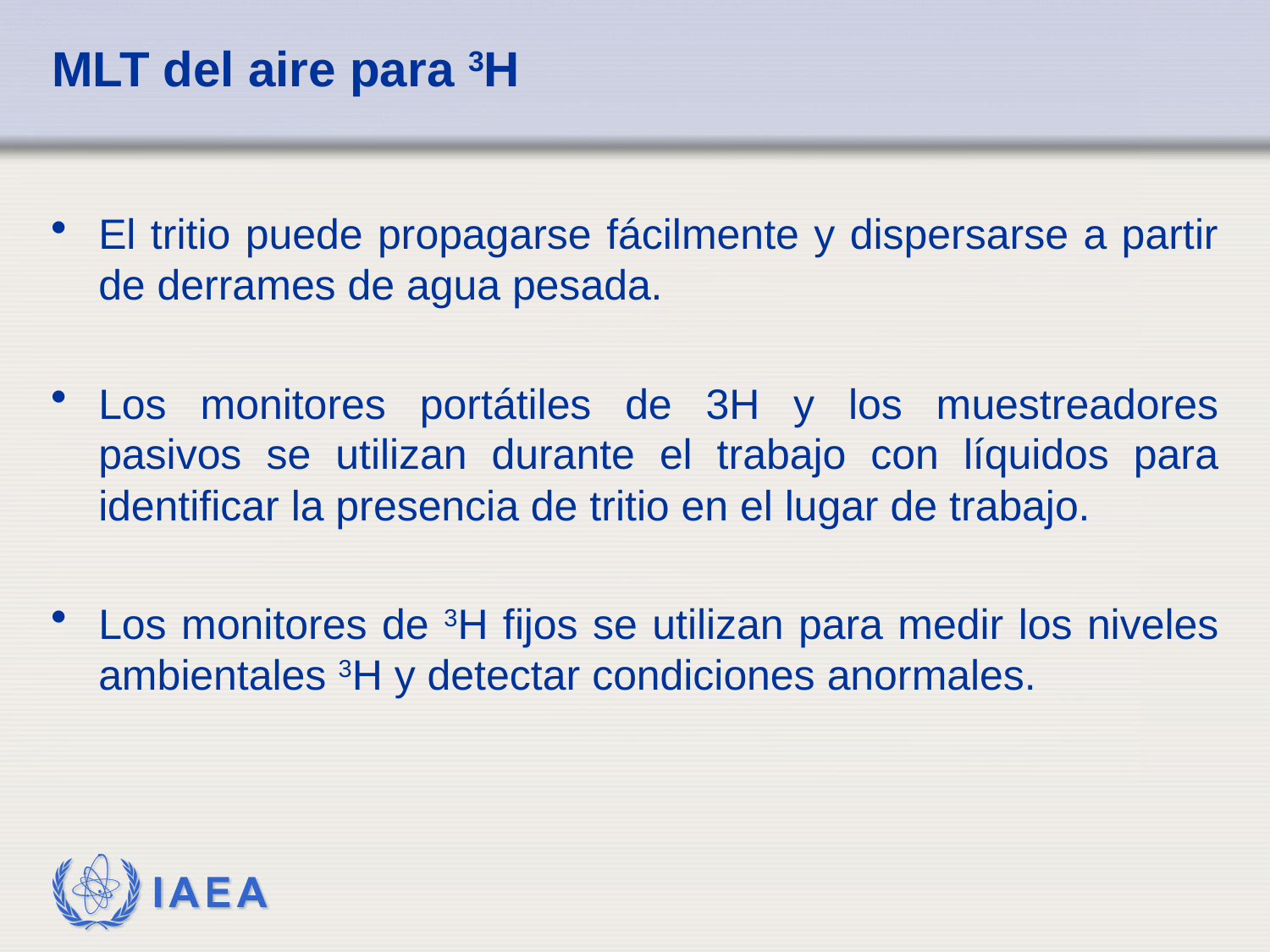

# MLT del aire para 3H
El tritio puede propagarse fácilmente y dispersarse a partir de derrames de agua pesada.

Los monitores portátiles de 3H y los muestreadores pasivos se utilizan durante el trabajo con líquidos para identificar la presencia de tritio en el lugar de trabajo.

Los monitores de 3H fijos se utilizan para medir los niveles ambientales 3H y detectar condiciones anormales.